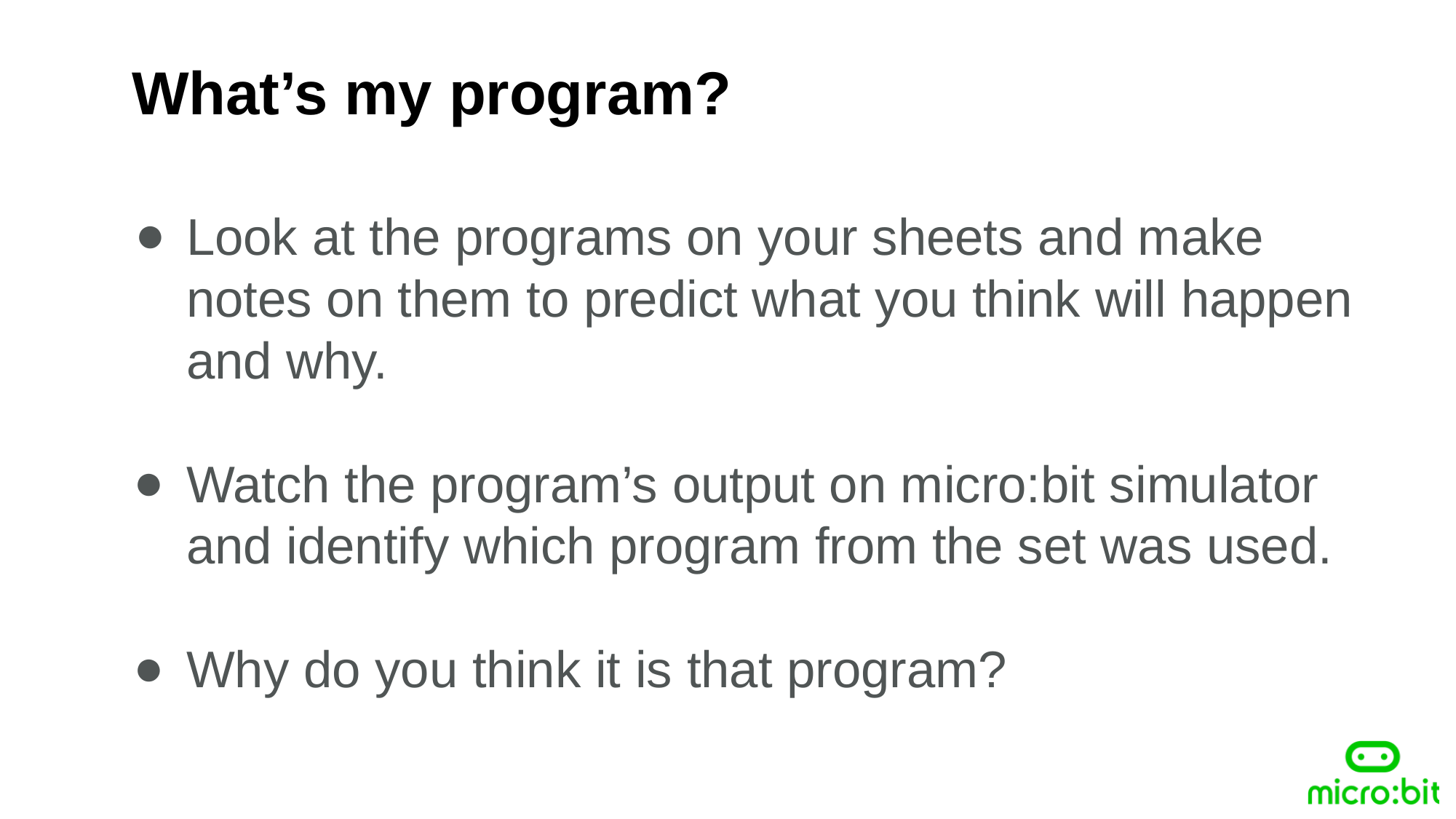

What’s my program?

Look at the programs on your sheets and make notes on them to predict what you think will happen and why.

Watch the program’s output on micro:bit simulator and identify which program from the set was used.

Why do you think it is that program?